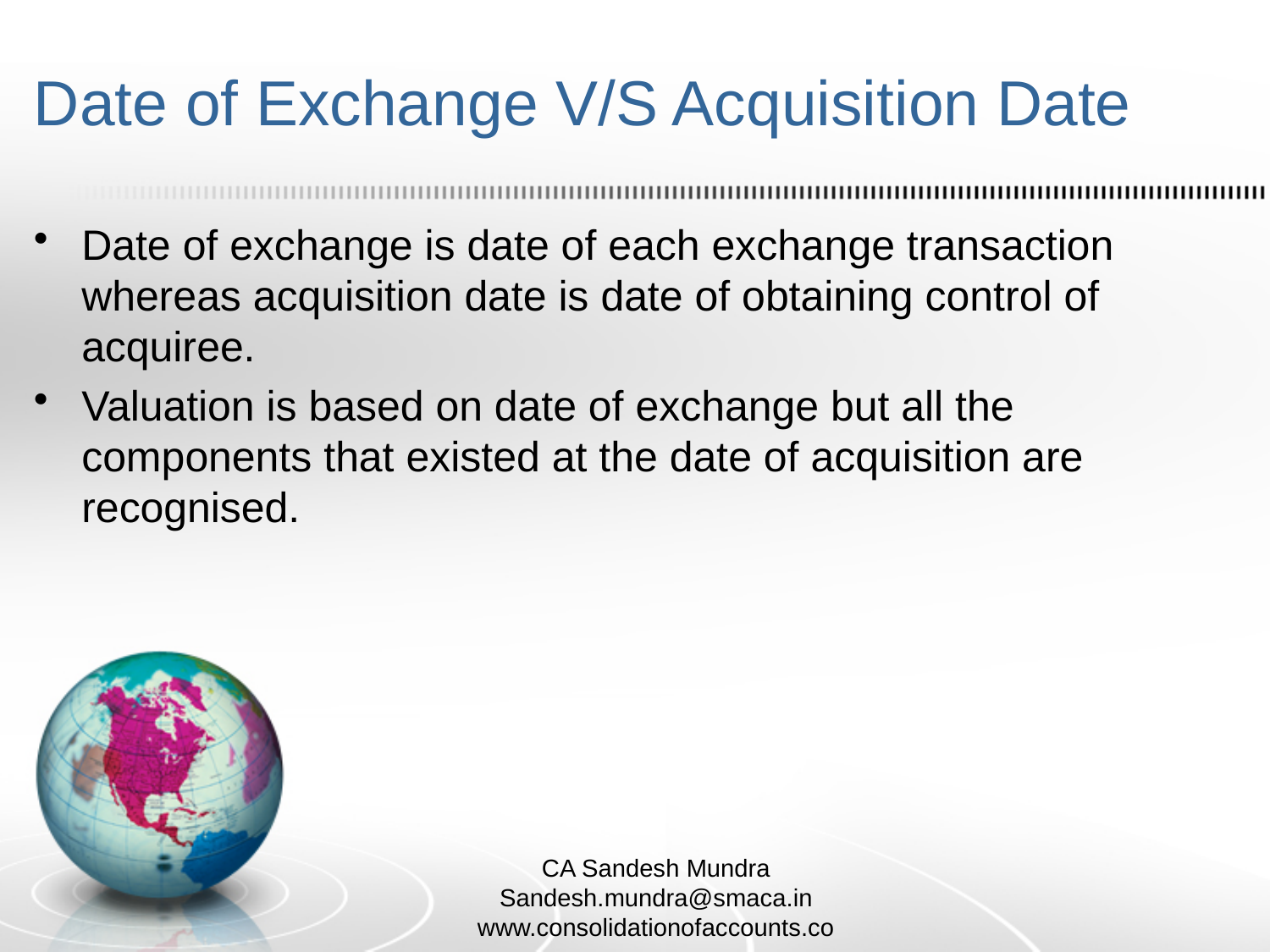

# Date of Exchange V/S Acquisition Date
Date of exchange is date of each exchange transaction whereas acquisition date is date of obtaining control of acquiree.
Valuation is based on date of exchange but all the components that existed at the date of acquisition are recognised.